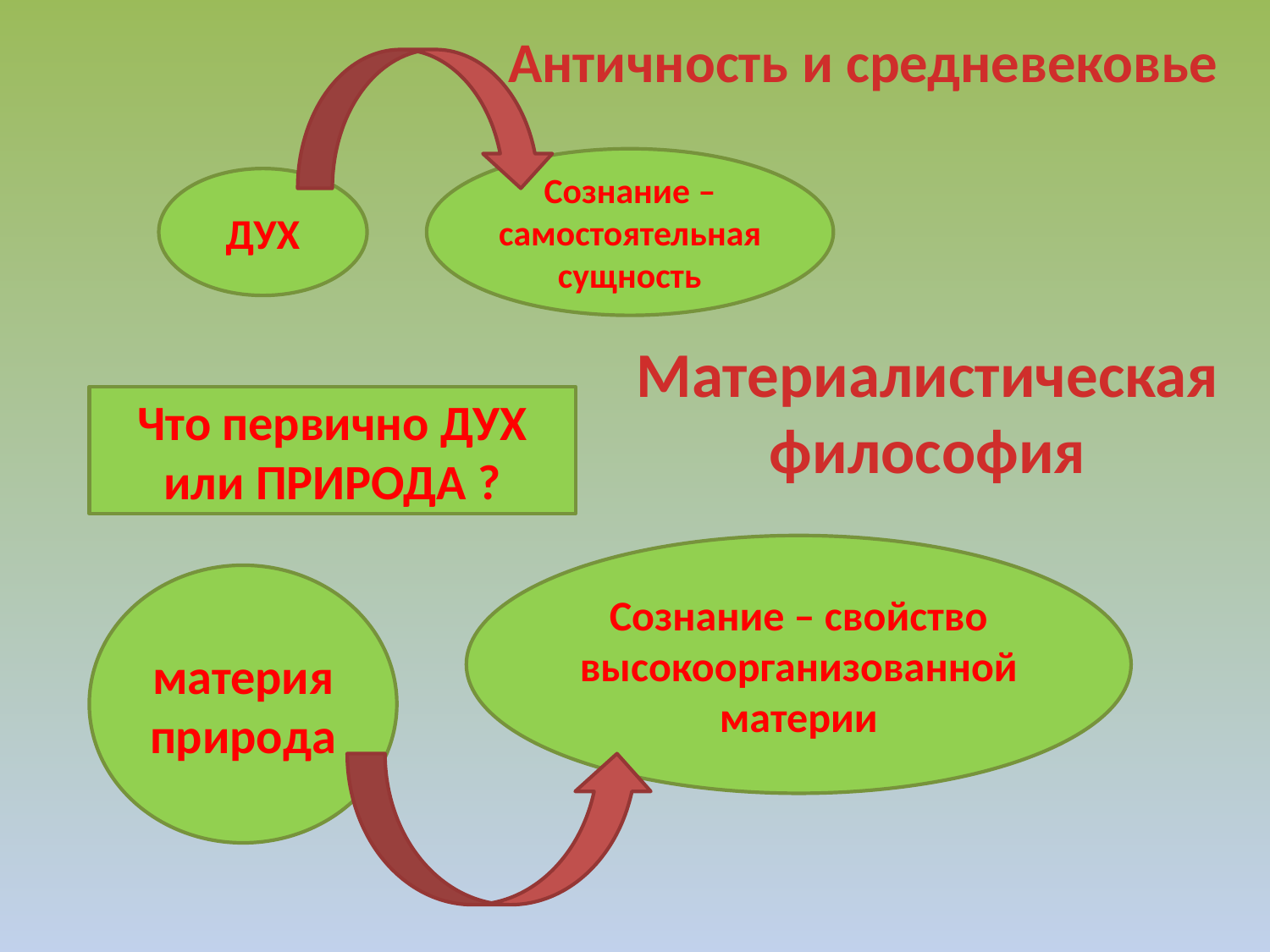

Античность и средневековье

Сознание – самостоятельная сущность
ДУХ
Материалистическая философия
Что первично ДУХ или ПРИРОДА ?
Сознание – свойство высокоорганизованной материи
материя природа